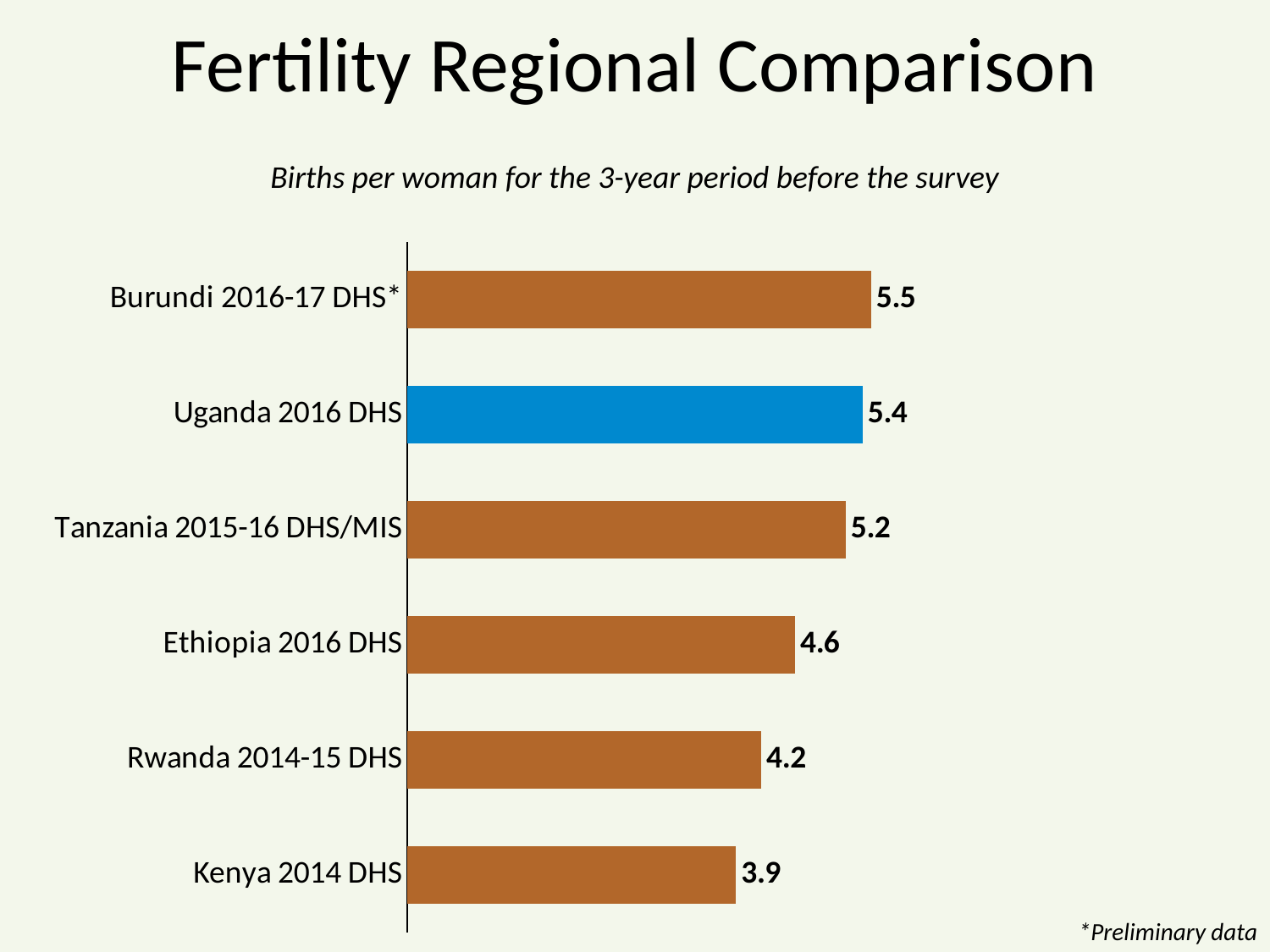

# Fertility Regional Comparison
Births per woman for the 3-year period before the survey

### Chart

| Category | Series 1 |
|---|---|
| Kenya 2014 DHS | 3.9 |
| Rwanda 2014-15 DHS | 4.2 |
| Ethiopia 2016 DHS | 4.6 |
| Tanzania 2015-16 DHS/MIS | 5.2 |
| Uganda 2016 DHS | 5.4 |
| Burundi 2016-17 DHS* | 5.5 |
*Preliminary data